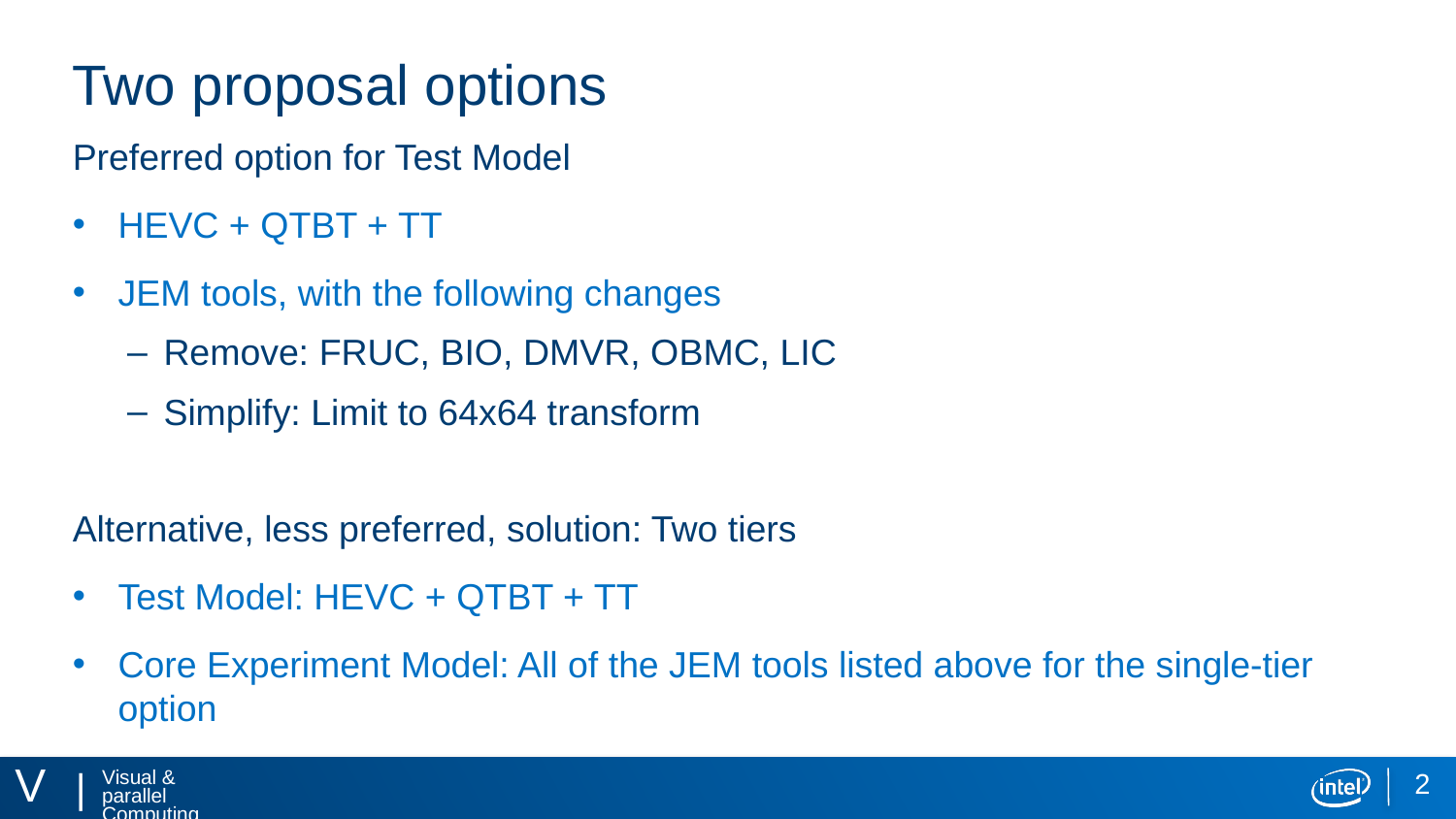

# Two proposal options
Preferred option for Test Model
HEVC + QTBT + TT
JEM tools, with the following changes
Remove: FRUC, BIO, DMVR, OBMC, LIC
Simplify: Limit to 64x64 transform

Alternative, less preferred, solution: Two tiers
Test Model: HEVC + QTBT + TT
Core Experiment Model: All of the JEM tools listed above for the single-tier option
2